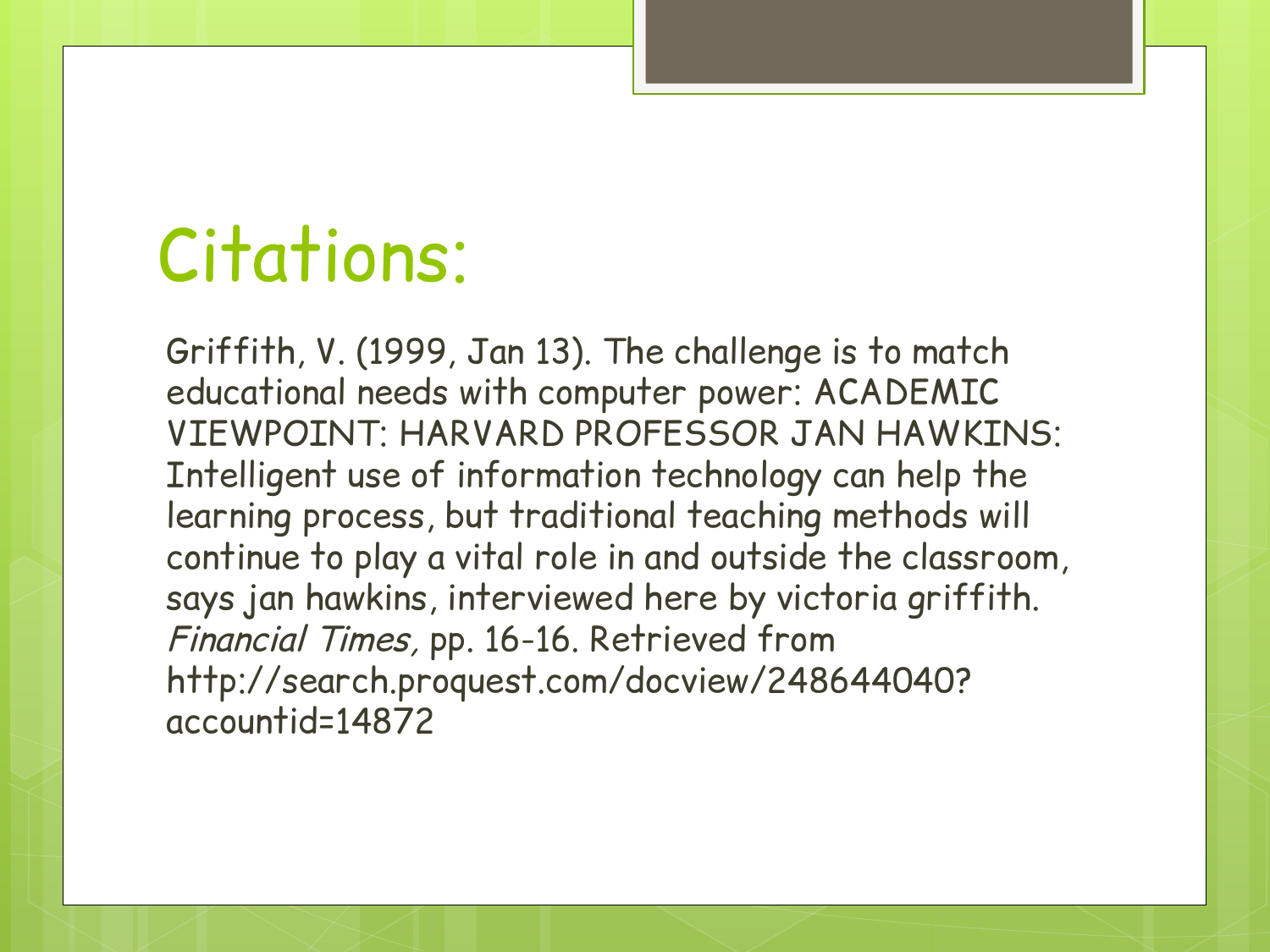

# Citations:
Griffith, V. (1999, Jan 13). The challenge is to match educational needs with computer power: ACADEMIC VIEWPOINT: HARVARD PROFESSOR JAN HAWKINS: Intelligent use of information technology can help the learning process, but traditional teaching methods will continue to play a vital role in and outside the classroom, says jan hawkins, interviewed here by victoria griffith. Financial Times, pp. 16-16. Retrieved from http://search.proquest.com/docview/248644040?accountid=14872